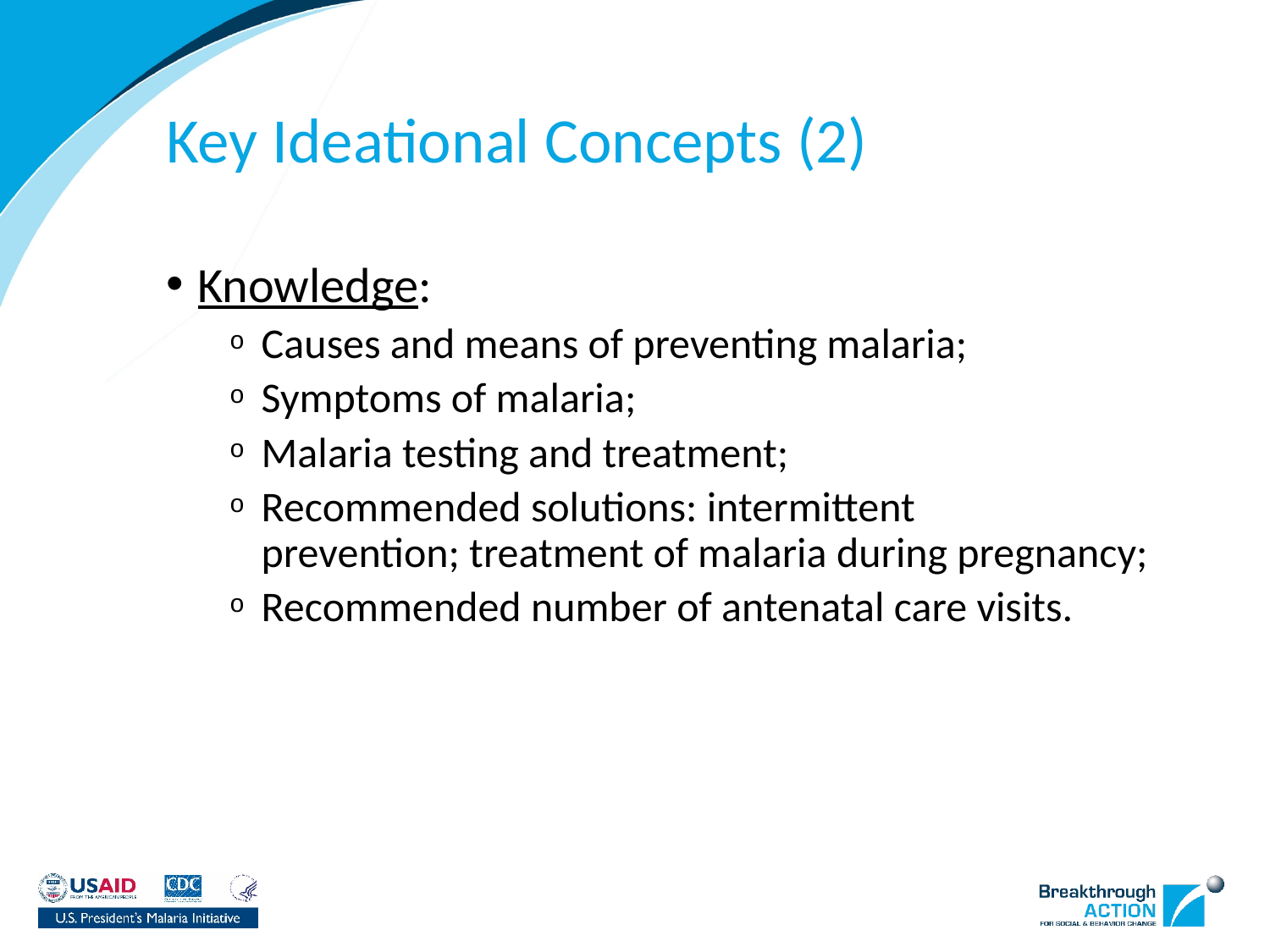

# Key Ideational Concepts (2)
Knowledge:
Causes and means of preventing malaria;
Symptoms of malaria;
Malaria testing and treatment;
Recommended solutions: intermittent prevention; treatment of malaria during pregnancy;
Recommended number of antenatal care visits.